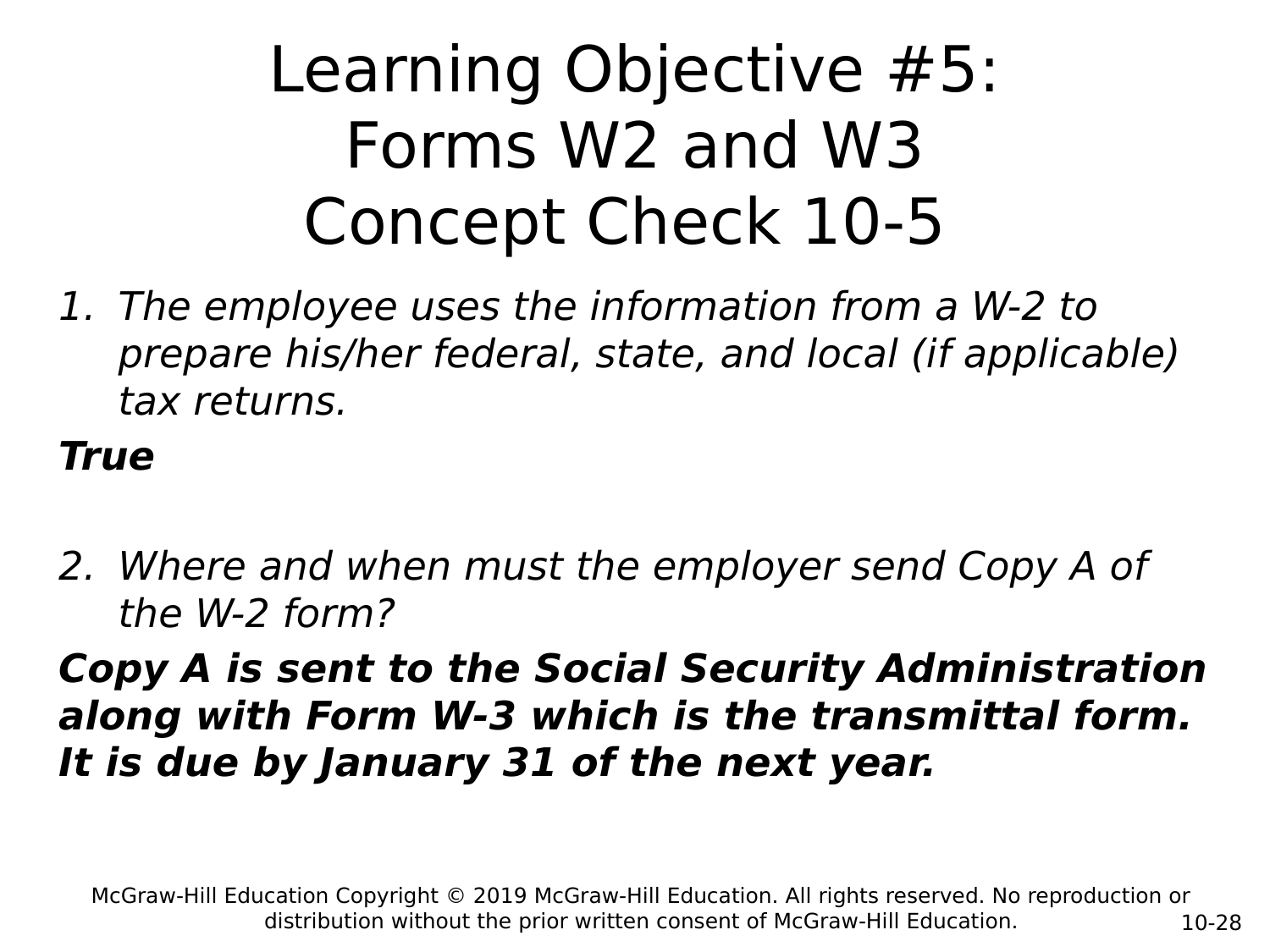

# Learning Objective #5: Forms W2 and W3 Concept Check 10-5
The employee uses the information from a W-2 to prepare his/her federal, state, and local (if applicable) tax returns.
True

Where and when must the employer send Copy A of the W-2 form?
Copy A is sent to the Social Security Administration along with Form W-3 which is the transmittal form. It is due by January 31 of the next year.
McGraw-Hill Education Copyright © 2019 McGraw-Hill Education. All rights reserved. No reproduction or distribution without the prior written consent of McGraw-Hill Education.
10-28